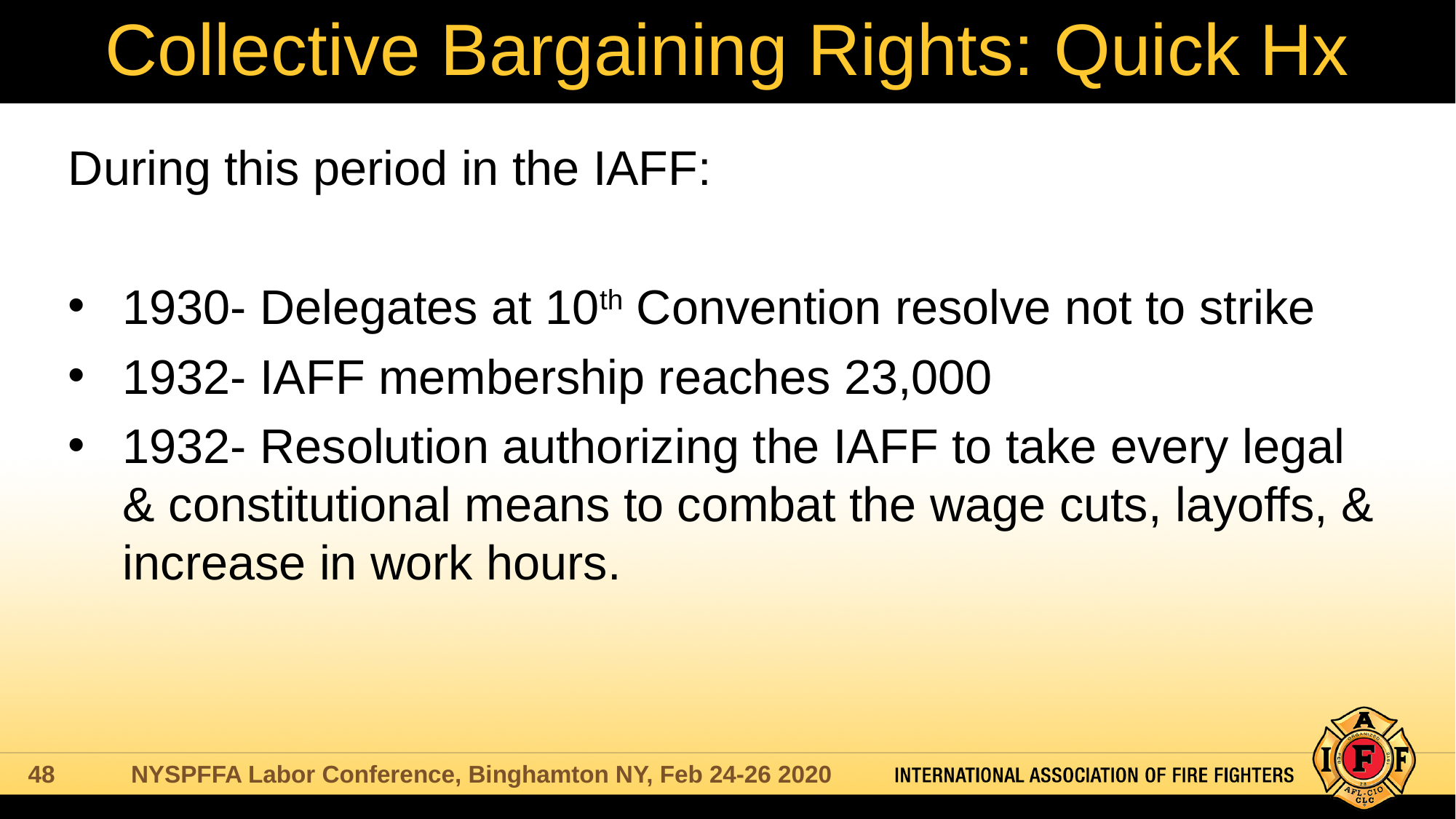

# Collective Bargaining Rights: Quick Hx
During this period in the IAFF:

1930- Delegates at 10th Convention resolve not to strike
1932- IAFF membership reaches 23,000
1932- Resolution authorizing the IAFF to take every legal & constitutional means to combat the wage cuts, layoffs, & increase in work hours.
NYSPFFA Labor Conference, Binghamton NY, Feb 24-26 2020